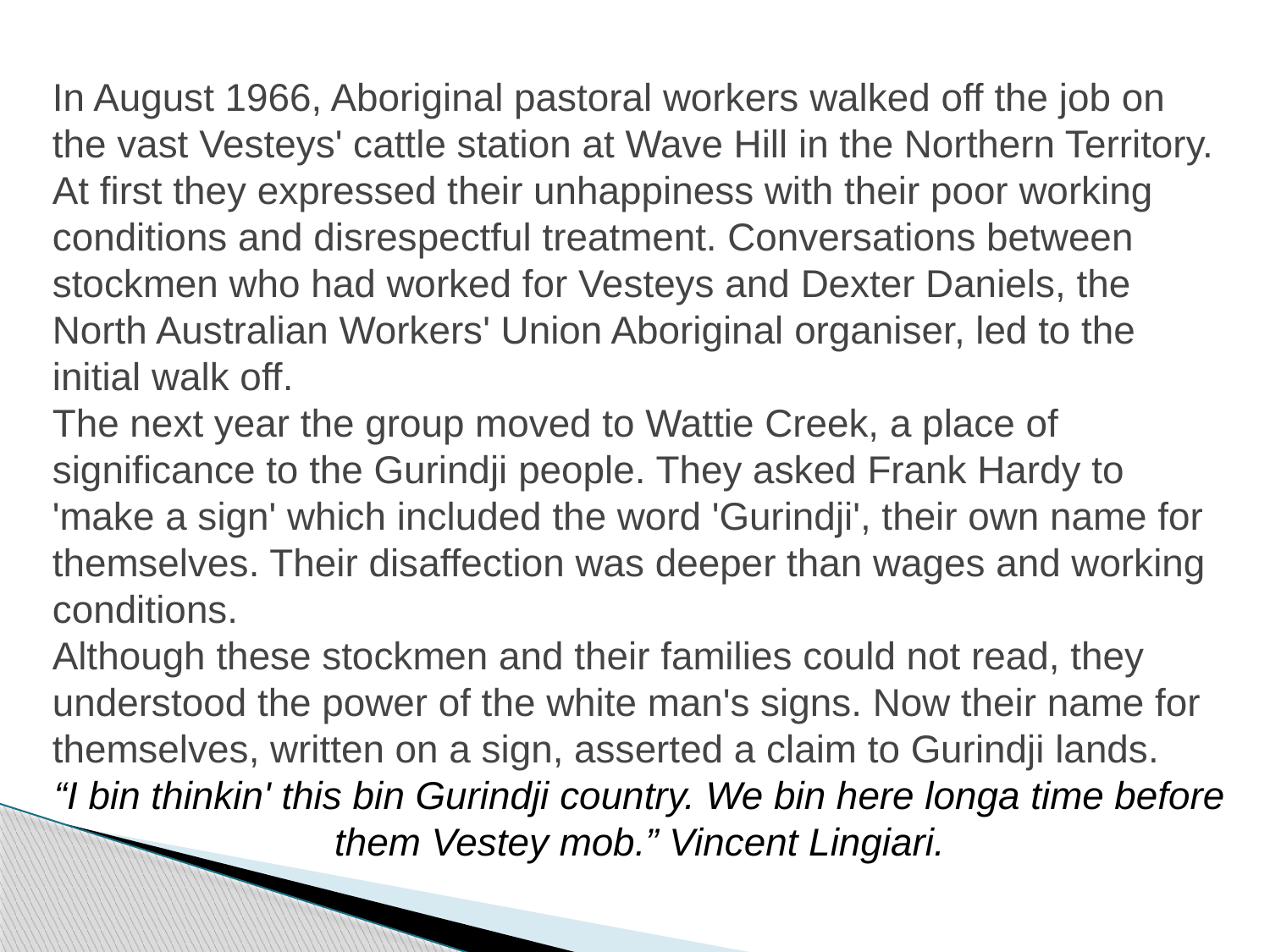

In August 1966, Aboriginal pastoral workers walked off the job on the vast Vesteys' cattle station at Wave Hill in the Northern Territory. At first they expressed their unhappiness with their poor working conditions and disrespectful treatment. Conversations between stockmen who had worked for Vesteys and Dexter Daniels, the North Australian Workers' Union Aboriginal organiser, led to the initial walk off.
The next year the group moved to Wattie Creek, a place of significance to the Gurindji people. They asked Frank Hardy to 'make a sign' which included the word 'Gurindji', their own name for themselves. Their disaffection was deeper than wages and working conditions.
Although these stockmen and their families could not read, they understood the power of the white man's signs. Now their name for themselves, written on a sign, asserted a claim to Gurindji lands.
“I bin thinkin' this bin Gurindji country. We bin here longa time before them Vestey mob.” Vincent Lingiari.